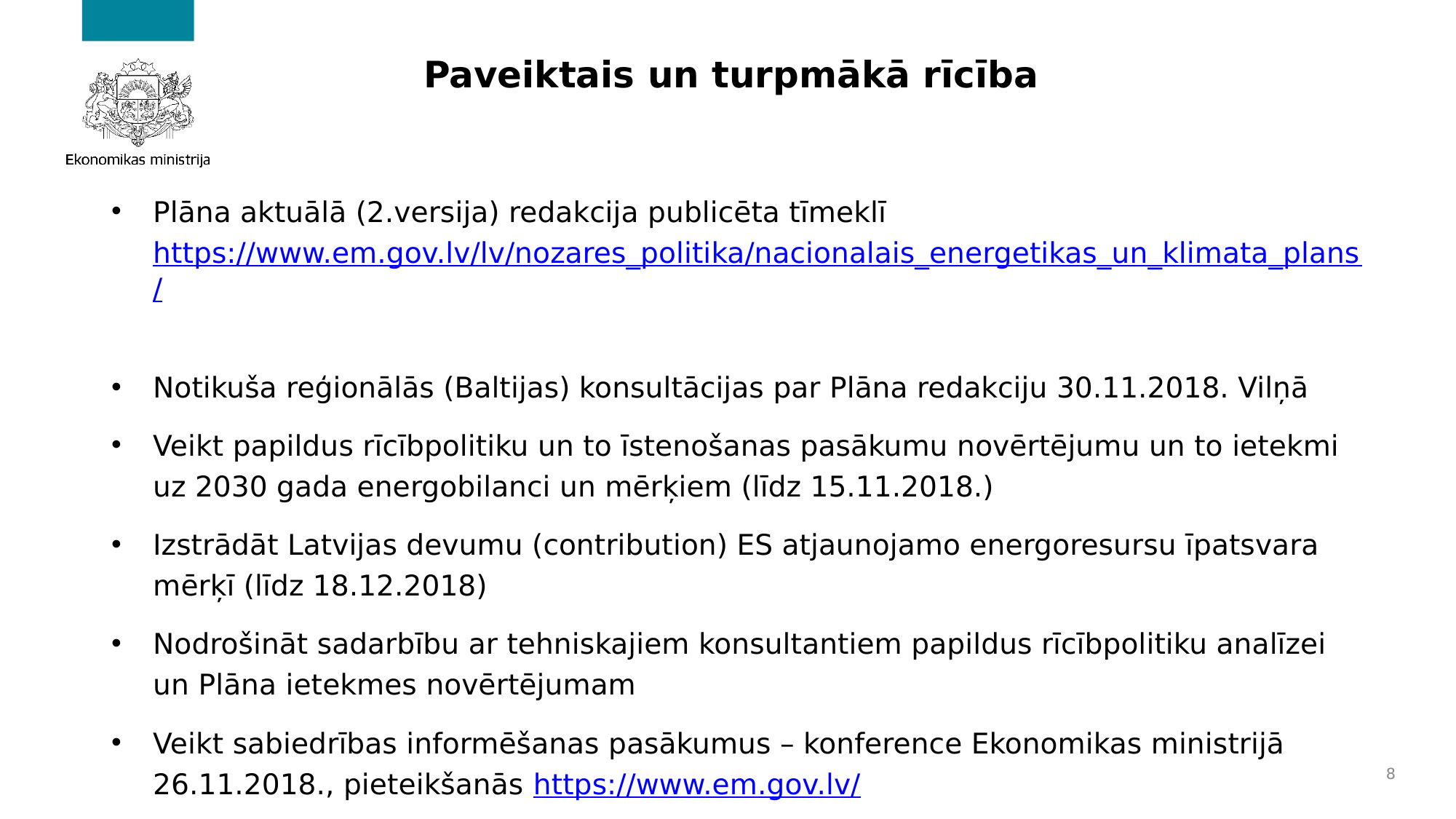

# Paveiktais un turpmākā rīcība
Plāna aktuālā (2.versija) redakcija publicēta tīmeklī https://www.em.gov.lv/lv/nozares_politika/nacionalais_energetikas_un_klimata_plans/
Notikuša reģionālās (Baltijas) konsultācijas par Plāna redakciju 30.11.2018. Vilņā
Veikt papildus rīcībpolitiku un to īstenošanas pasākumu novērtējumu un to ietekmi uz 2030 gada energobilanci un mērķiem (līdz 15.11.2018.)
Izstrādāt Latvijas devumu (contribution) ES atjaunojamo energoresursu īpatsvara mērķī (līdz 18.12.2018)
Nodrošināt sadarbību ar tehniskajiem konsultantiem papildus rīcībpolitiku analīzei un Plāna ietekmes novērtējumam
Veikt sabiedrības informēšanas pasākumus – konference Ekonomikas ministrijā 26.11.2018., pieteikšanās https://www.em.gov.lv/

8